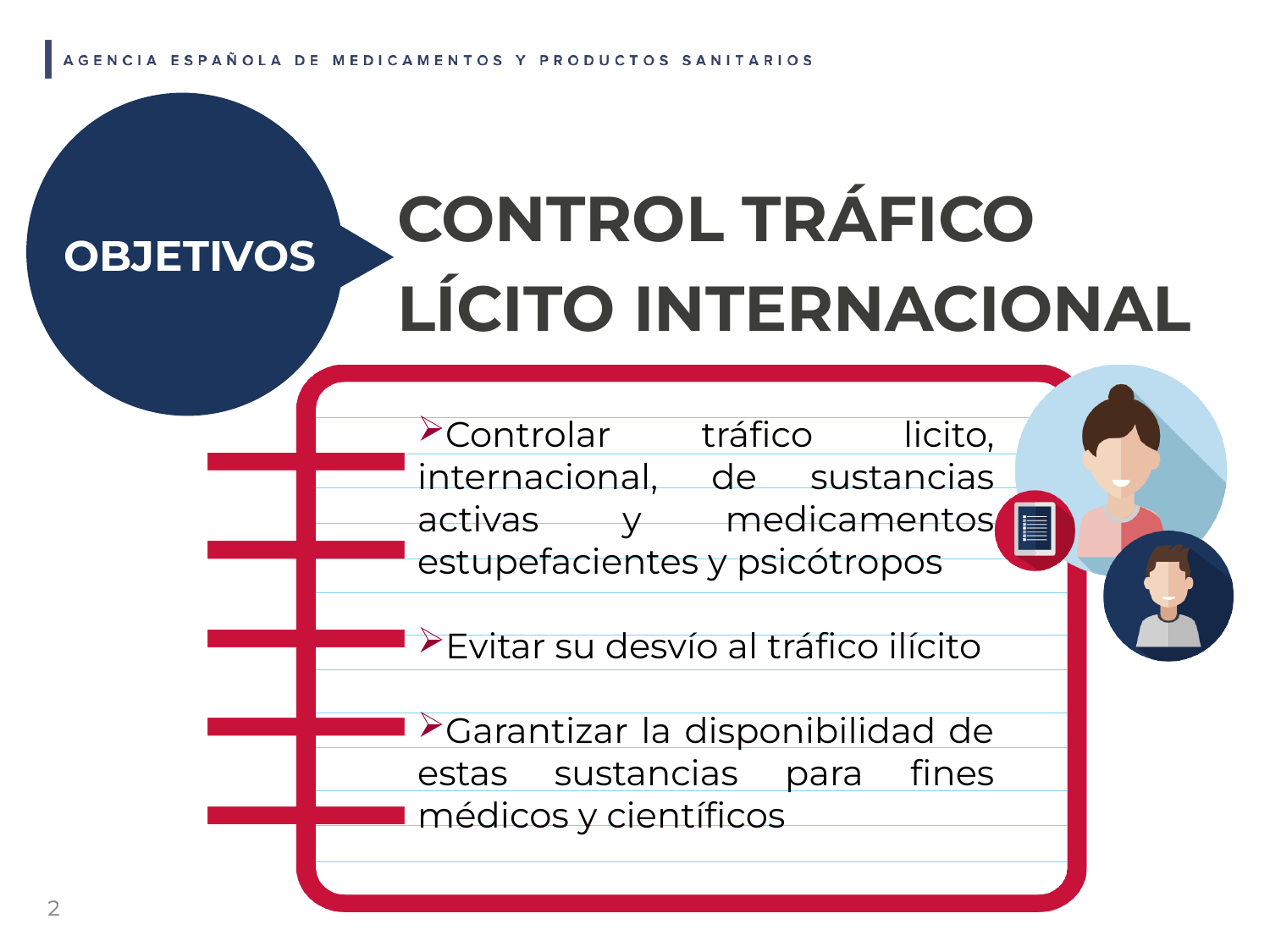

CONTROL TRÁFICO LÍCITO INTERNACIONAL
OBJETIVOS
Controlar tráfico licito, internacional, de sustancias activas y medicamentos estupefacientes y psicótropos

Evitar su desvío al tráfico ilícito

Garantizar la disponibilidad de estas sustancias para fines médicos y científicos